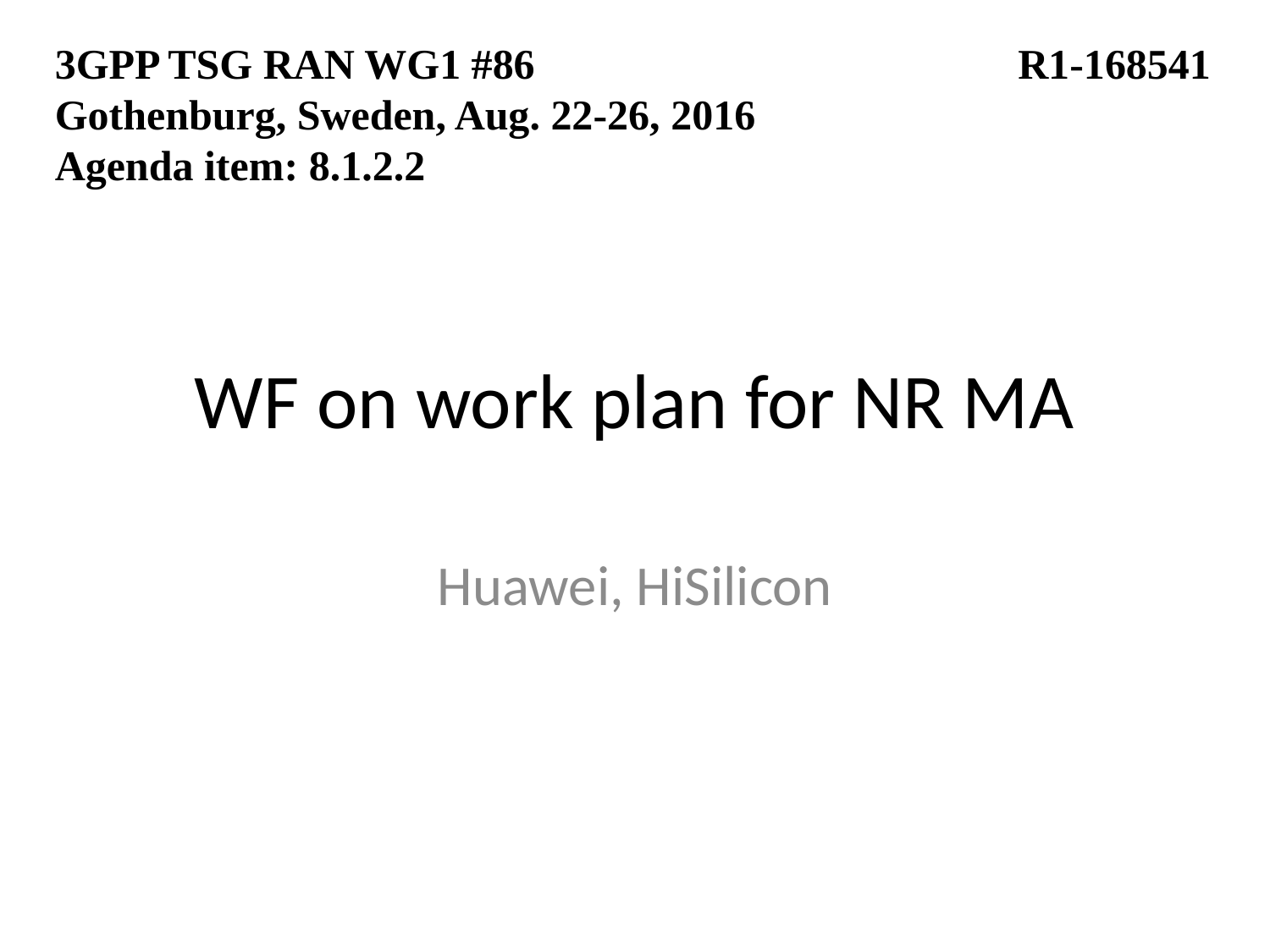

3GPP TSG RAN WG1 #86				       R1-168541
Gothenburg, Sweden, Aug. 22-26, 2016
Agenda item: 8.1.2.2
# WF on work plan for NR MA
Huawei, HiSilicon